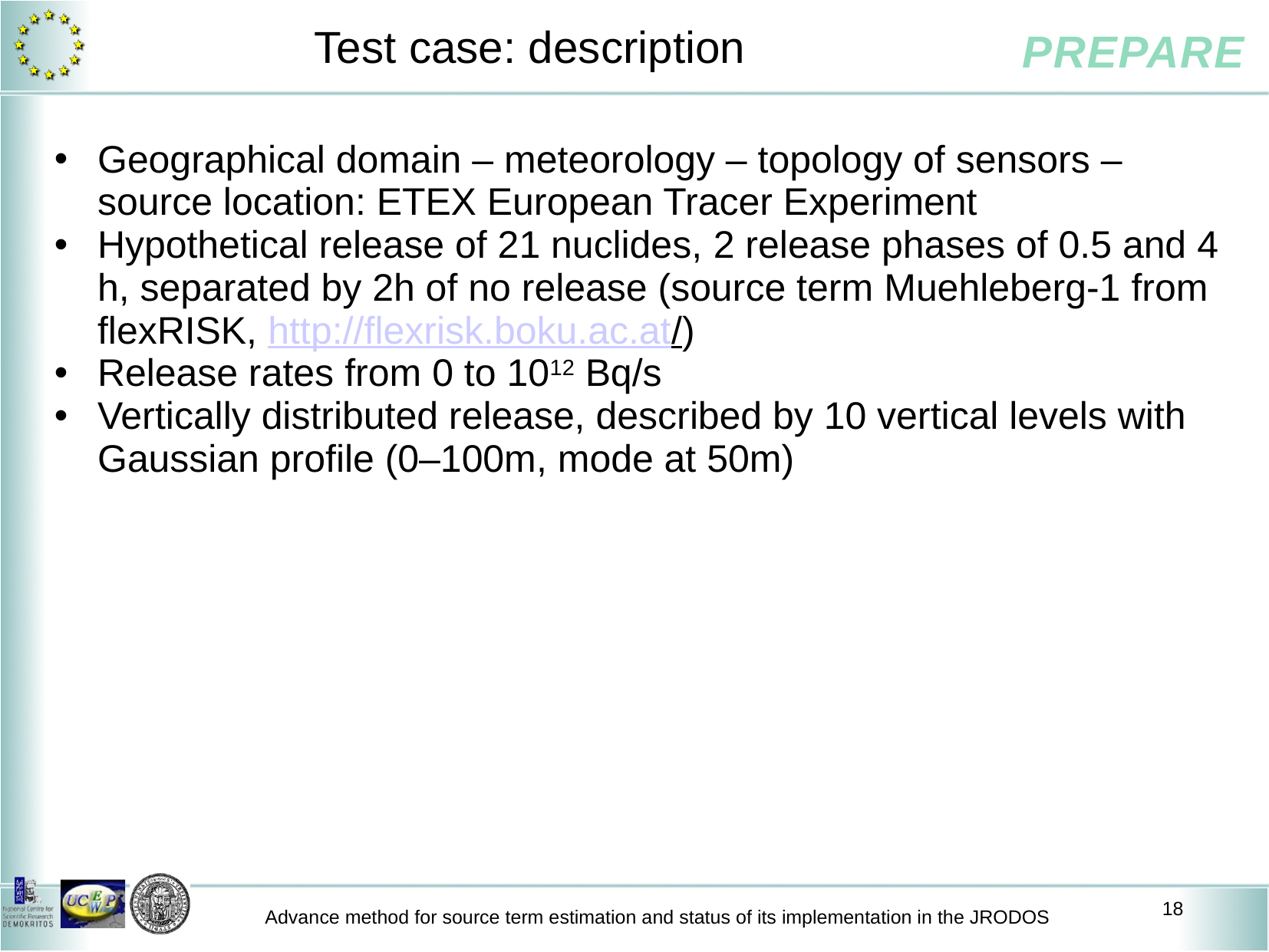

# Test case: description
Geographical domain – meteorology – topology of sensors – source location: ETEX European Tracer Experiment
Hypothetical release of 21 nuclides, 2 release phases of 0.5 and 4 h, separated by 2h of no release (source term Muehleberg-1 from flexRISK, http://flexrisk.boku.ac.at/)
Release rates from 0 to 1012 Bq/s
Vertically distributed release, described by 10 vertical levels with Gaussian profile (0–100m, mode at 50m)